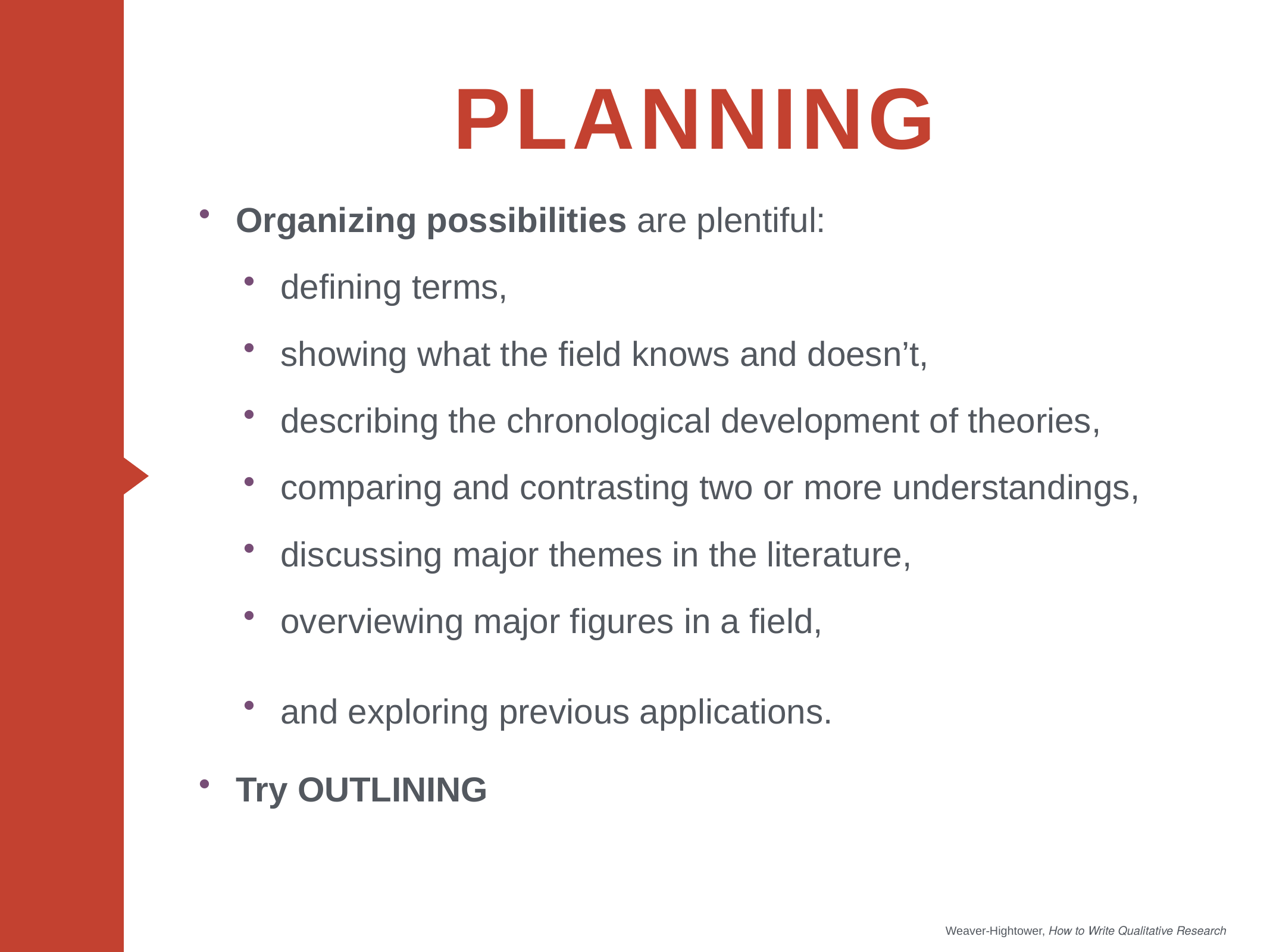

# Planning
Organizing possibilities are plentiful:
defining terms,
showing what the field knows and doesn’t,
describing the chronological development of theories,
comparing and contrasting two or more understandings,
discussing major themes in the literature,
overviewing major figures in a field,
and exploring previous applications.
Try OUTLINING